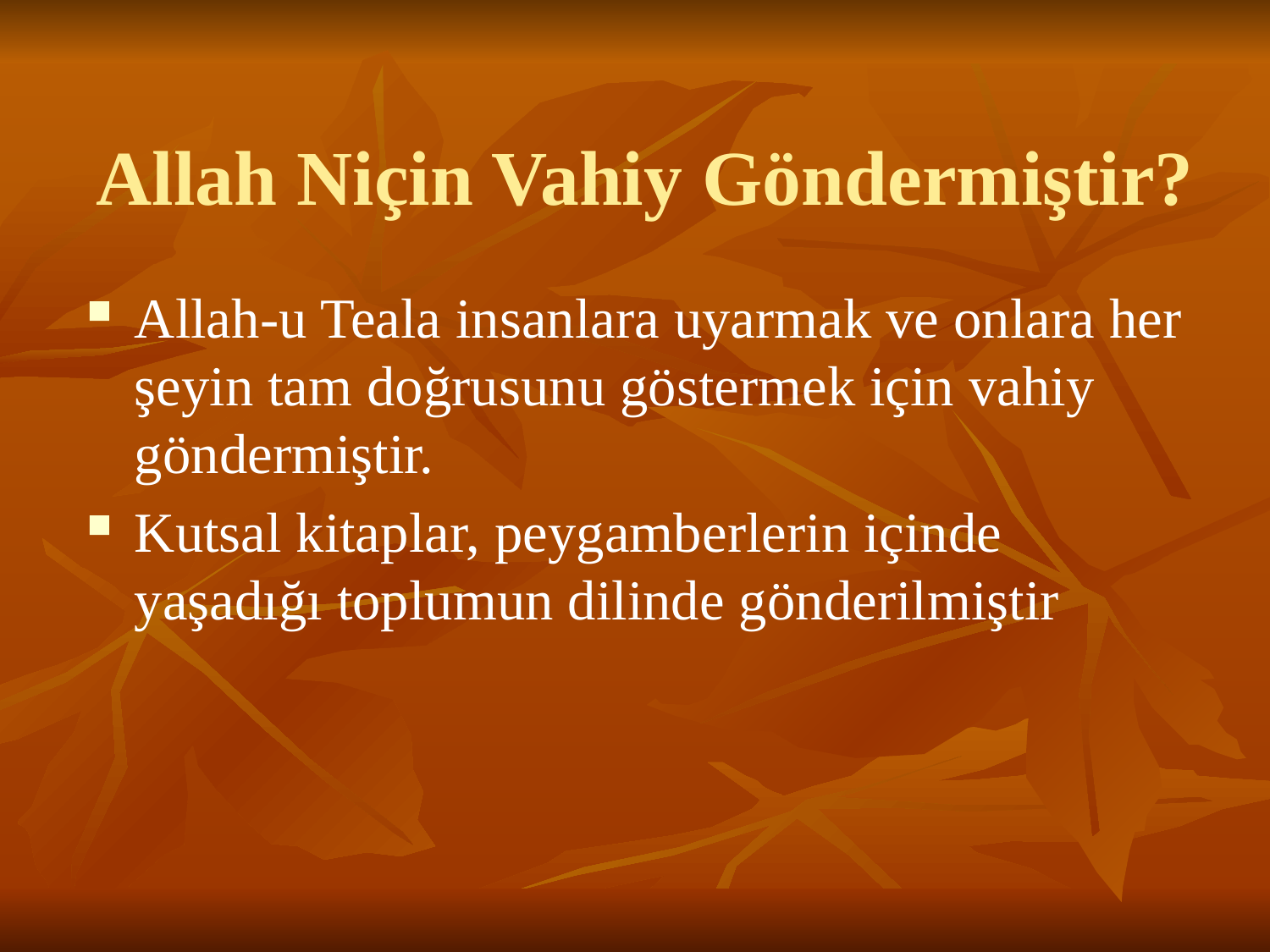

# Allah Niçin Vahiy Göndermiştir?
Allah-u Teala insanlara uyarmak ve onlara her şeyin tam doğrusunu göstermek için vahiy göndermiştir.
Kutsal kitaplar, peygamberlerin içinde yaşadığı toplumun dilinde gönderilmiştir